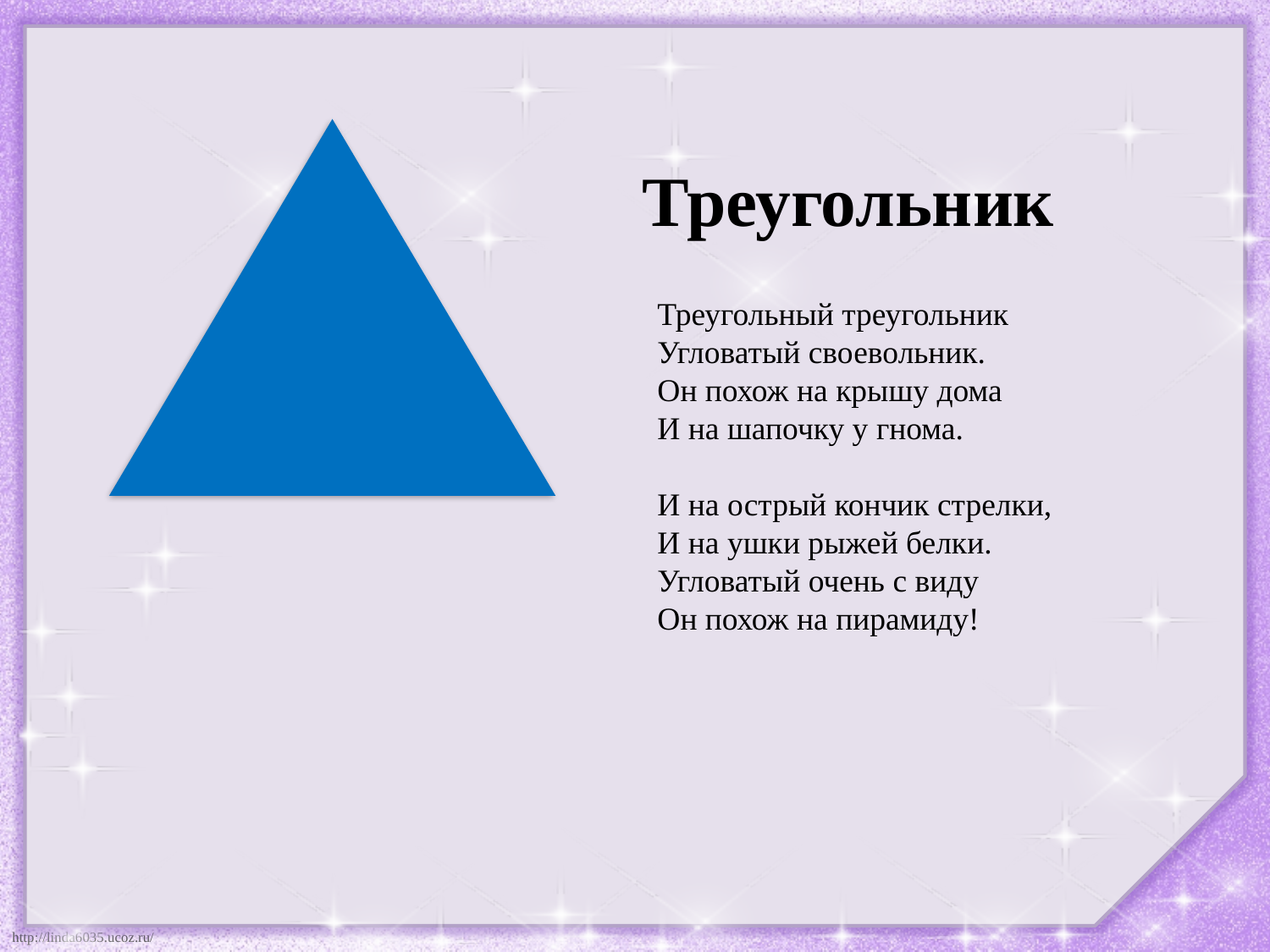

# Треугольник
Треугольный треугольник
Угловатый своевольник.
Он похож на крышу дома
И на шапочку у гнома.
И на острый кончик стрелки,
И на ушки рыжей белки.
Угловатый очень с виду
Он похож на пирамиду!